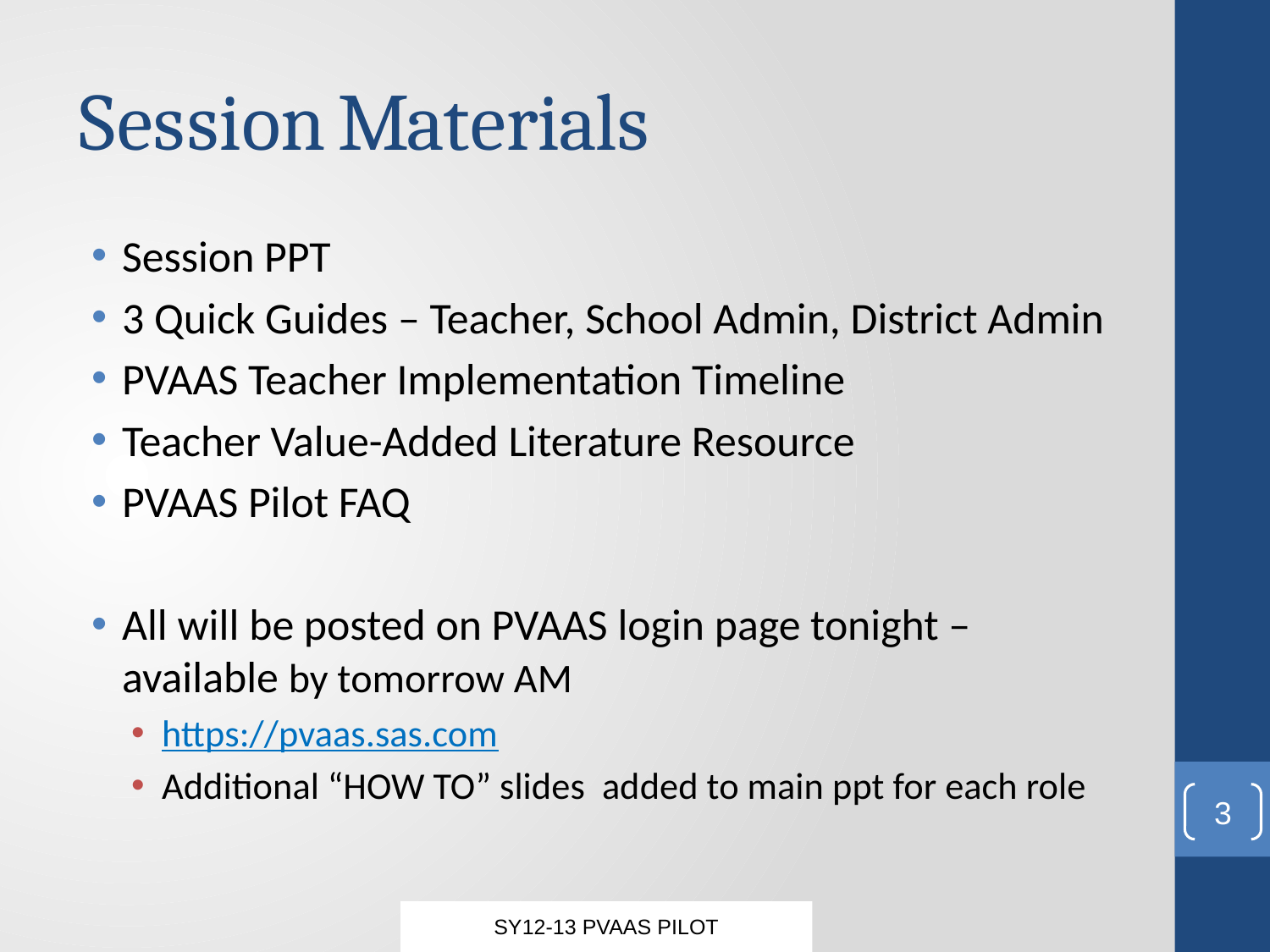

# Session Materials
Session PPT
3 Quick Guides – Teacher, School Admin, District Admin
PVAAS Teacher Implementation Timeline
Teacher Value-Added Literature Resource
PVAAS Pilot FAQ

All will be posted on PVAAS login page tonight – available by tomorrow AM
https://pvaas.sas.com
Additional “HOW TO” slides  added to main ppt for each role
3
SY12-13 PVAAS PILOT